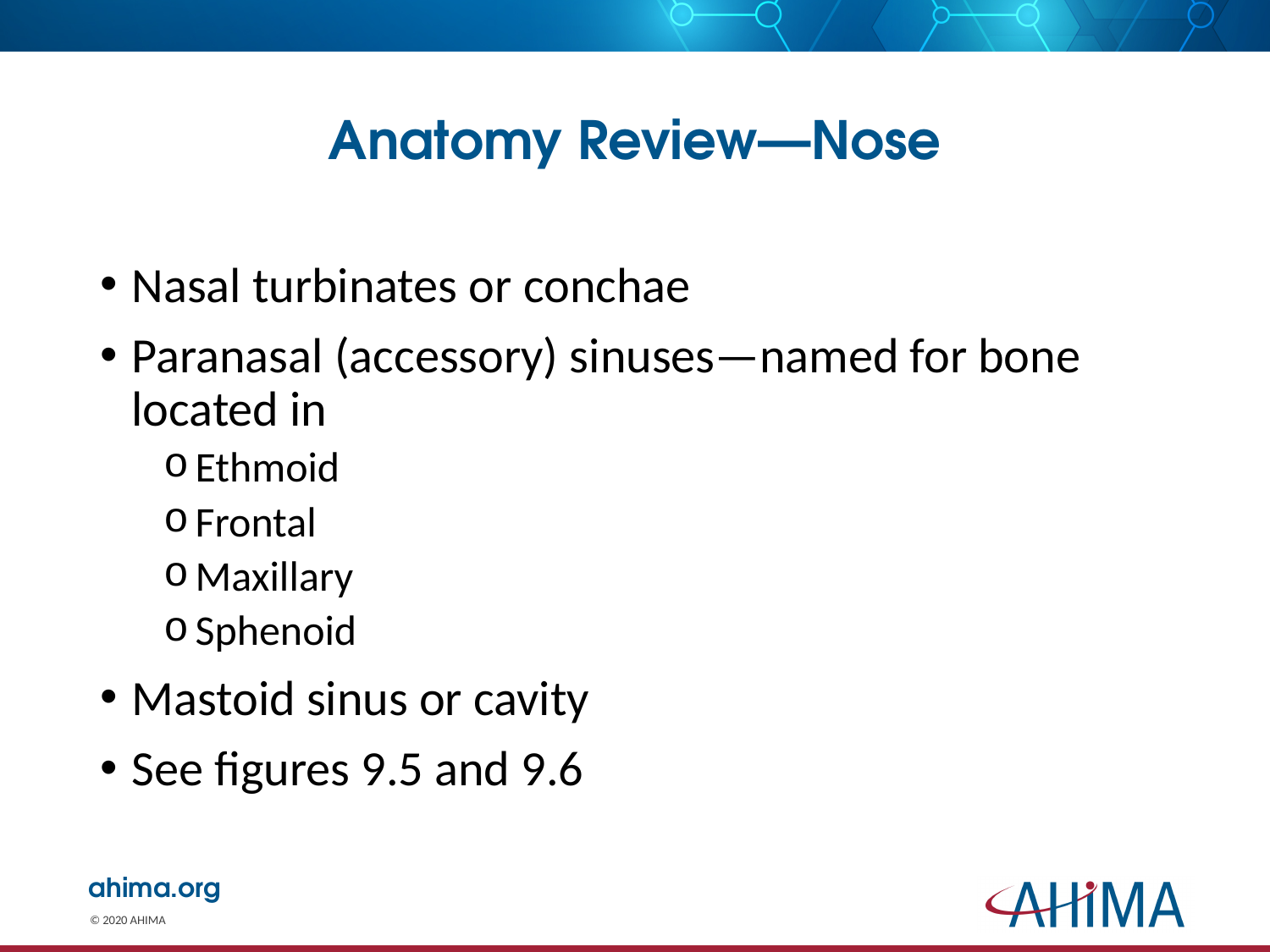

# Anatomy Review—Nose
Nasal turbinates or conchae
Paranasal (accessory) sinuses—named for bone located in
Ethmoid
Frontal
Maxillary
Sphenoid
Mastoid sinus or cavity
See figures 9.5 and 9.6